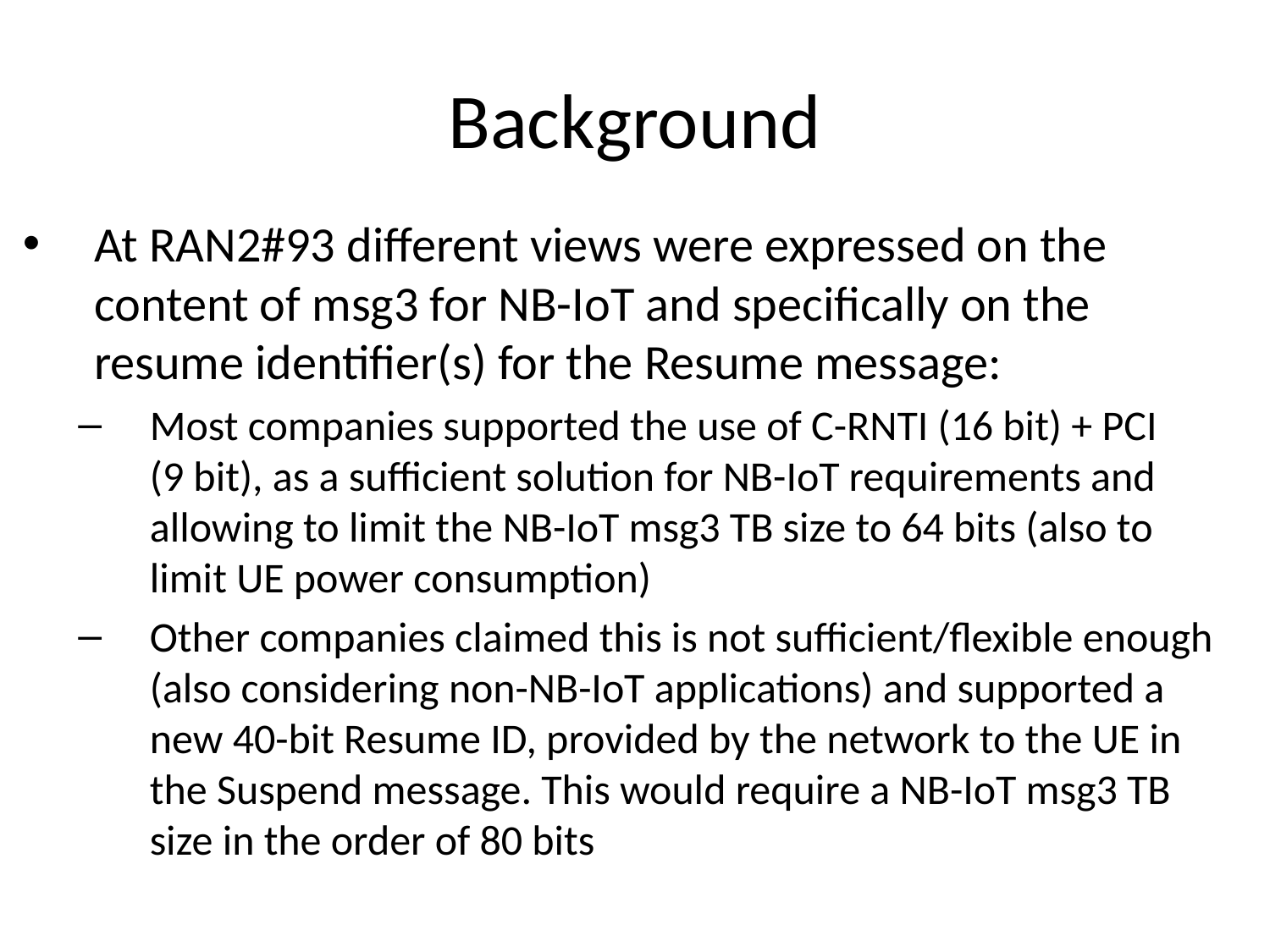

# Background
At RAN2#93 different views were expressed on the content of msg3 for NB-IoT and specifically on the resume identifier(s) for the Resume message:
Most companies supported the use of C-RNTI (16 bit) + PCI    (9 bit), as a sufficient solution for NB-IoT requirements and allowing to limit the NB-IoT msg3 TB size to 64 bits (also to limit UE power consumption)
Other companies claimed this is not sufficient/flexible enough (also considering non-NB-IoT applications) and supported a new 40-bit Resume ID, provided by the network to the UE in the Suspend message. This would require a NB-IoT msg3 TB size in the order of 80 bits